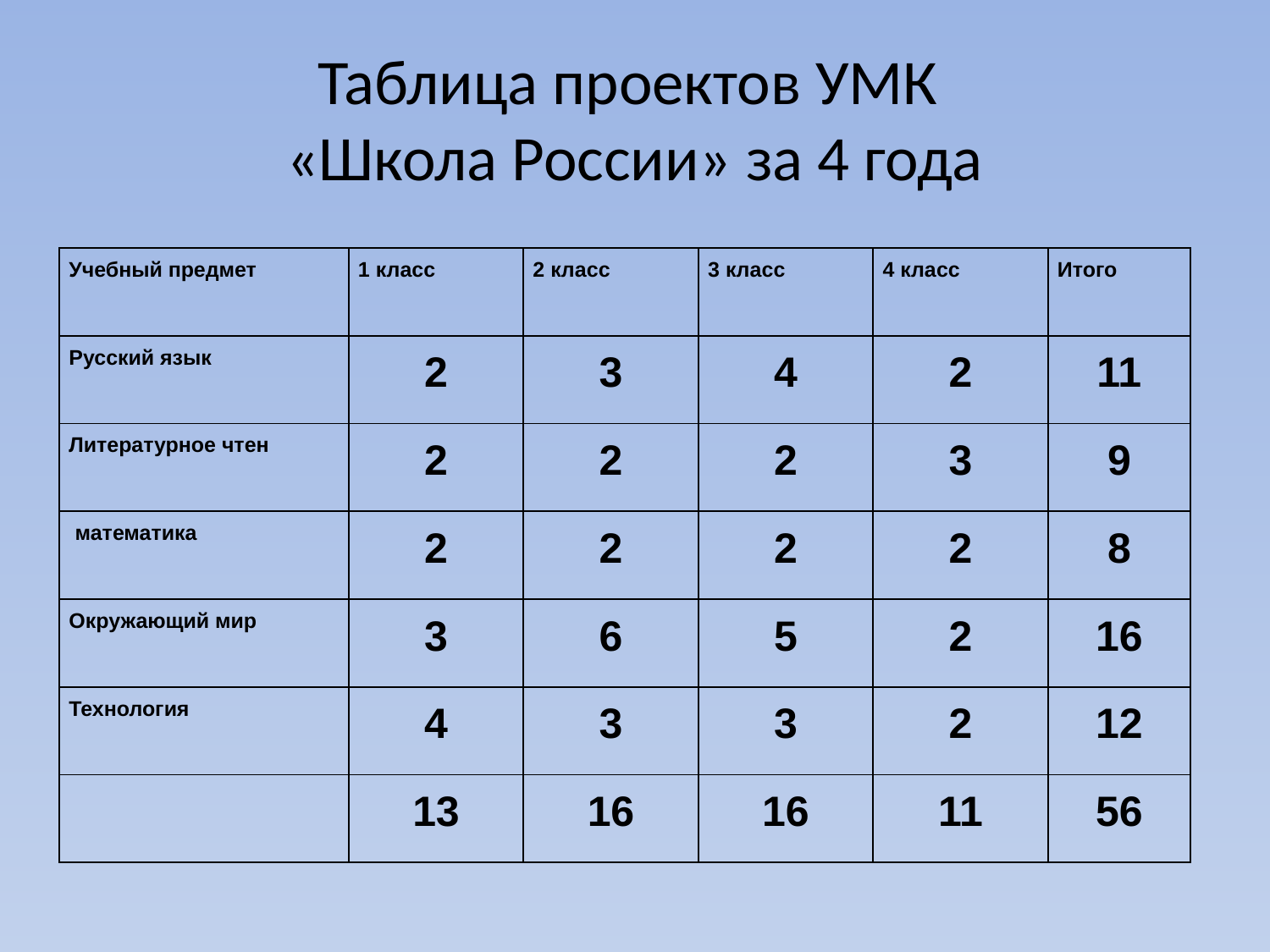

# Таблица проектов УМК «Школа России» за 4 года
| Учебный предмет | 1 класс | 2 класс | 3 класс | 4 класс | Итого |
| --- | --- | --- | --- | --- | --- |
| Русский язык | 2 | 3 | 4 | 2 | 11 |
| Литературное чтен | 2 | 2 | 2 | 3 | 9 |
| математика | 2 | 2 | 2 | 2 | 8 |
| Окружающий мир | 3 | 6 | 5 | 2 | 16 |
| Технология | 4 | 3 | 3 | 2 | 12 |
|  | 13 | 16 | 16 | 11 | 56 |